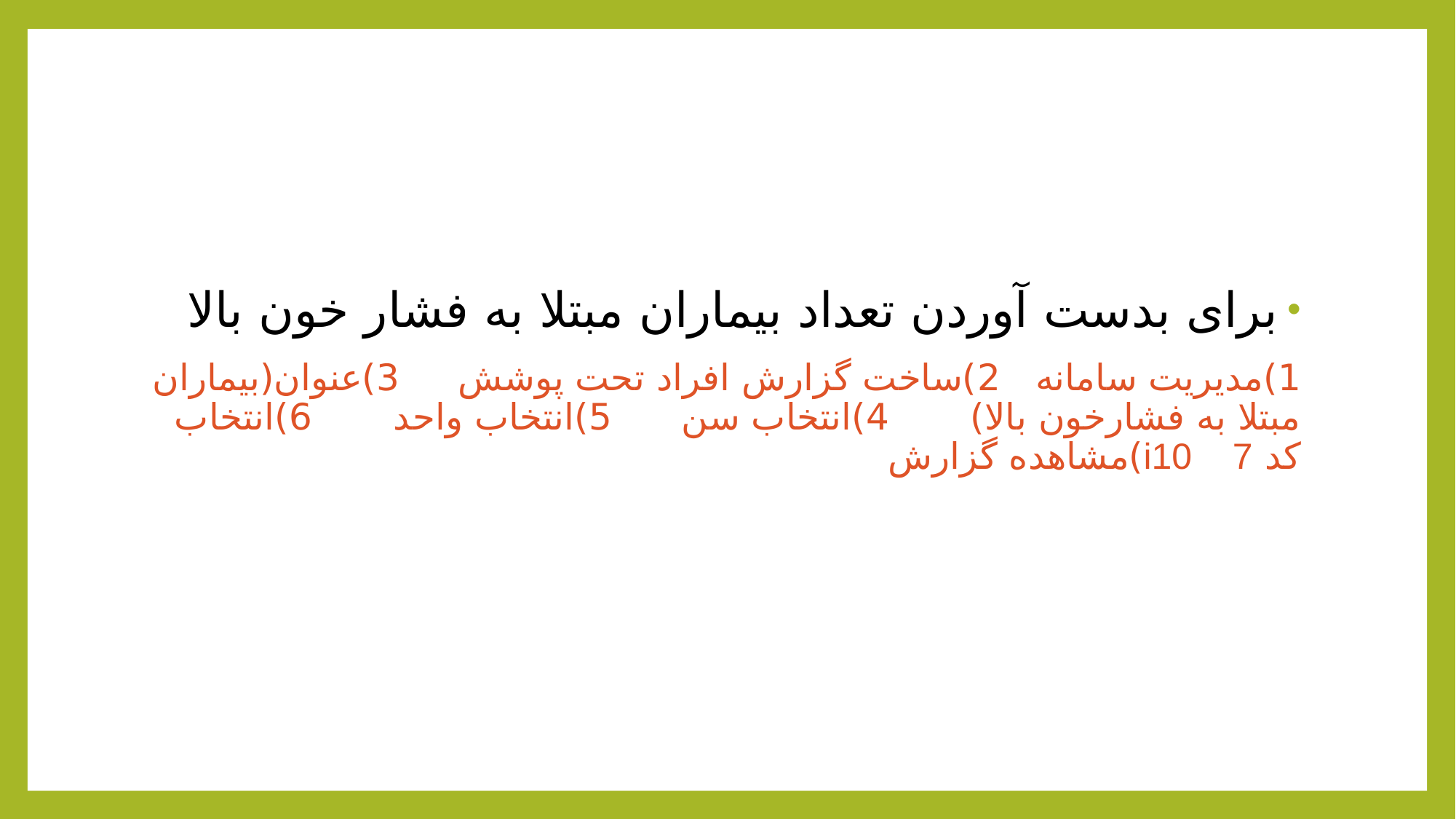

برای بدست آوردن تعداد بیماران مبتلا به فشار خون بالا
1)مدیریت سامانه   2)ساخت گزارش افراد تحت پوشش     3)عنوان(بیماران مبتلا به فشارخون بالا)       4)انتخاب سن      5)انتخاب واحد       6)انتخاب کد i10    7)مشاهده گزارش